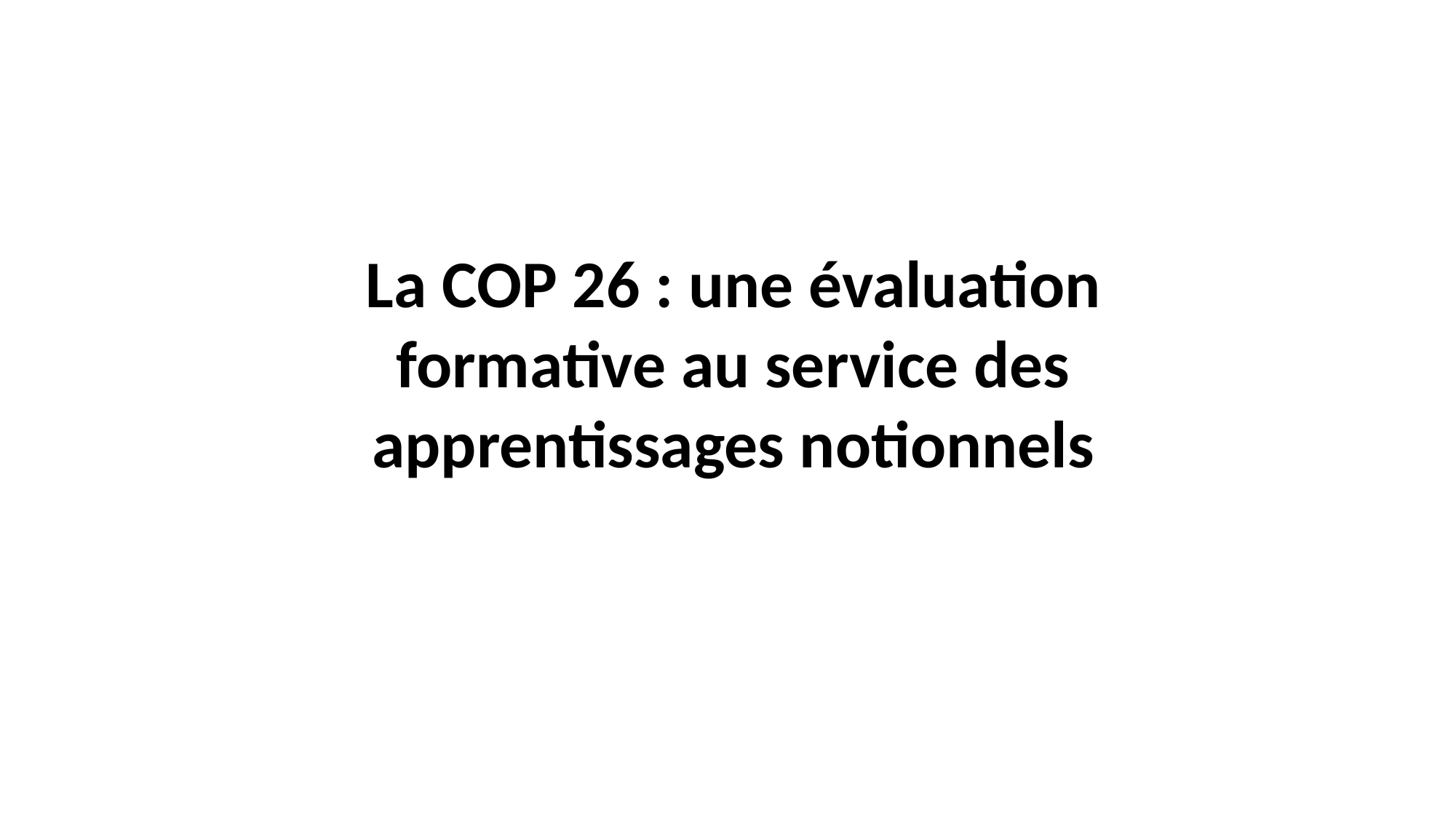

La COP 26 : une évaluation formative au service des apprentissages notionnels